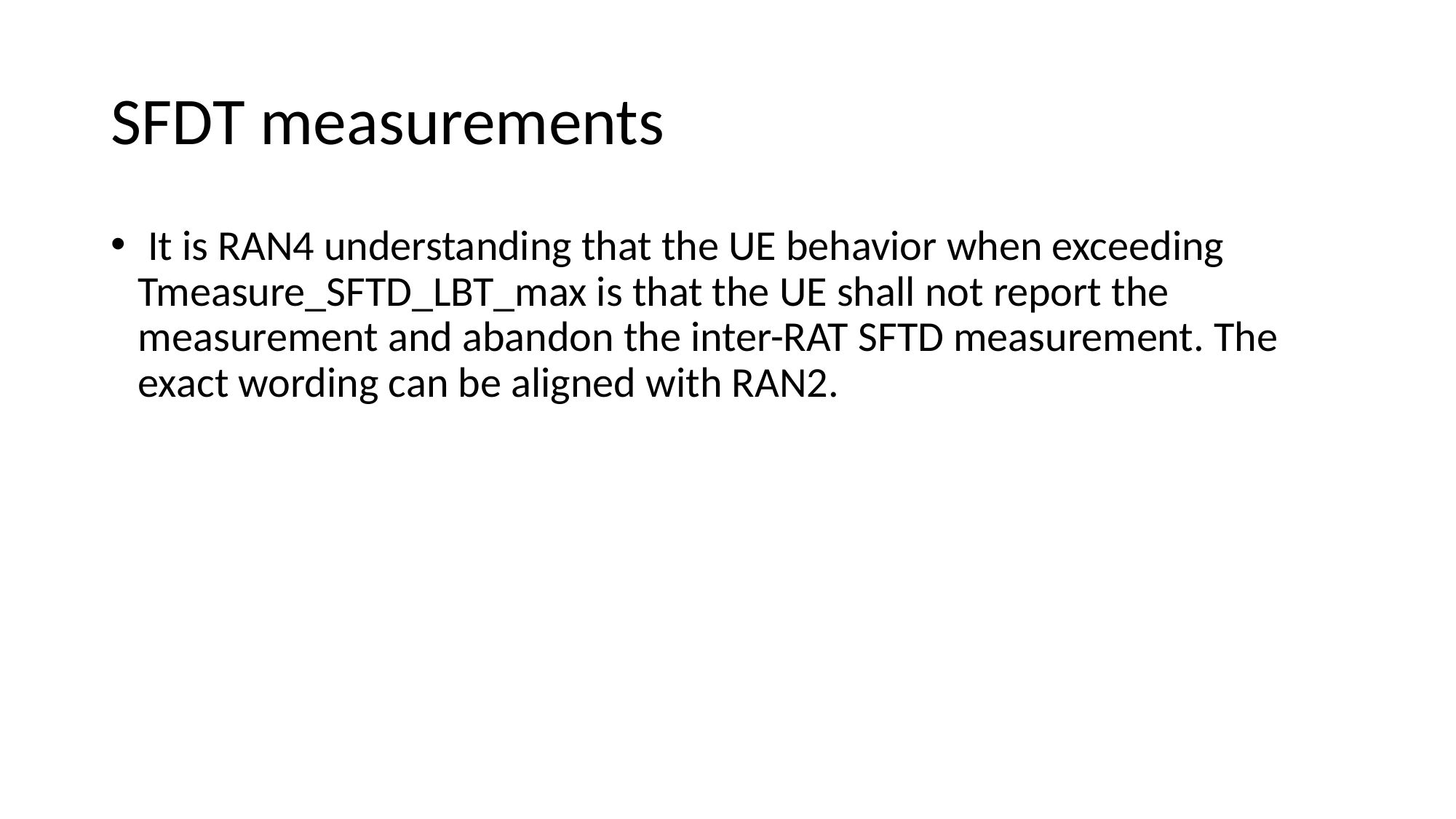

# SFDT measurements
 It is RAN4 understanding that the UE behavior when exceeding Tmeasure_SFTD_LBT_max is that the UE shall not report the measurement and abandon the inter-RAT SFTD measurement. The exact wording can be aligned with RAN2.